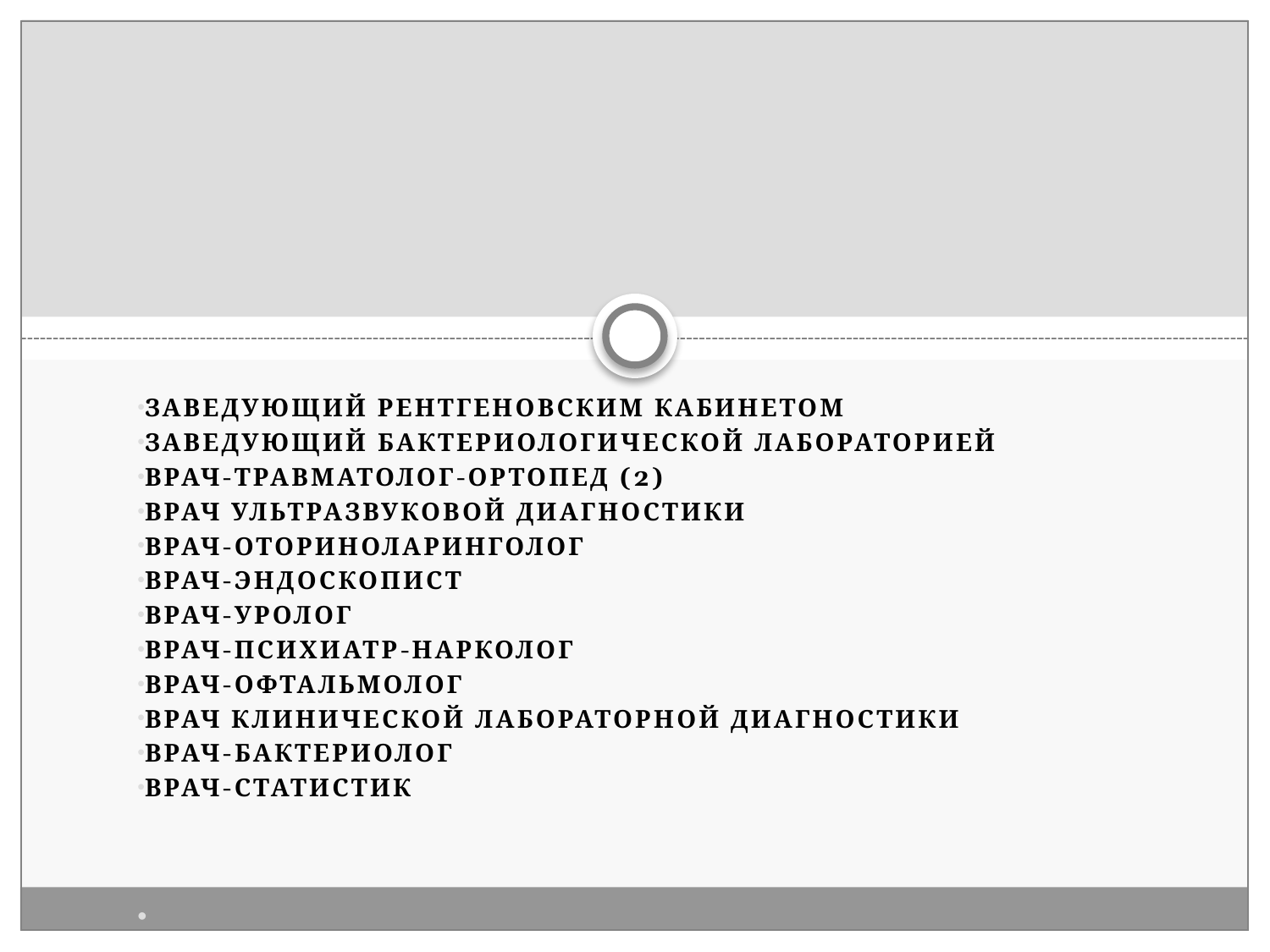

ЗАВЕДУЮЩИЙ РЕНТГЕНОВСКИМ КАБИНЕТОМ
ЗАВЕДУЮЩИЙ БАКТЕРИОЛОГИЧЕСКОЙ ЛАБОРАТОРИЕЙ
Врач-травматолог-ортопед (2)
Врач ультразвуковой диагностики
ВРАЧ-ОТОРИНОЛАРИНГОЛОГ
Врач-эндоскопист
Врач-уролог
ВРАЧ-ПСИХИАТР-НАРКОЛОГ
Врач-офтальмолог
Врач клинической лабораторной диагностики
Врач-бактериолог
Врач-статистик